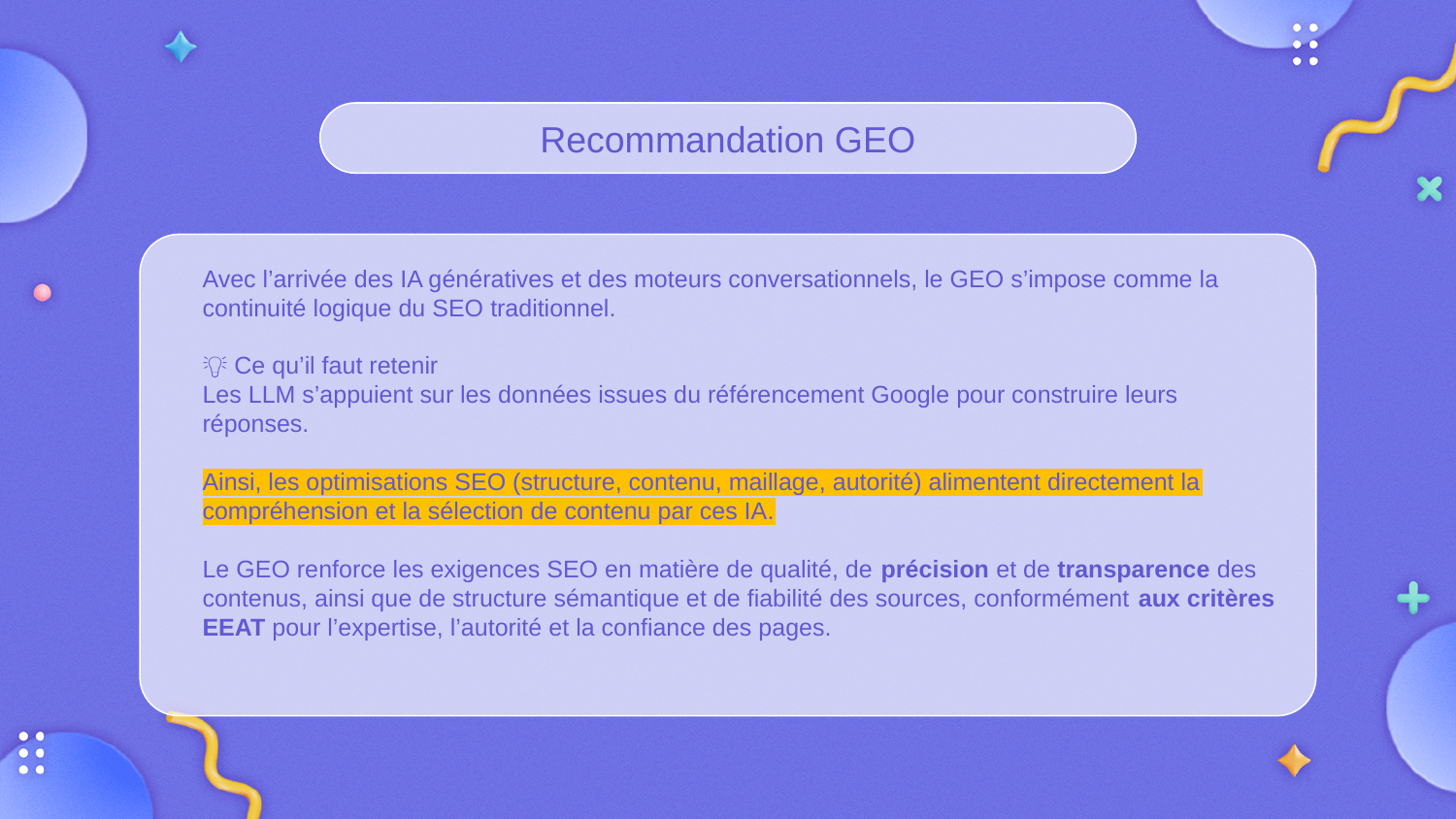

Recommandation GEO

Avec l’arrivée des IA génératives et des moteurs conversationnels, le GEO s’impose comme la continuité logique du SEO traditionnel.

💡 Ce qu’il faut retenir
Les LLM s’appuient sur les données issues du référencement Google pour construire leurs réponses.

Ainsi, les optimisations SEO (structure, contenu, maillage, autorité) alimentent directement la compréhension et la sélection de contenu par ces IA.

Le GEO renforce les exigences SEO en matière de qualité, de précision et de transparence des contenus, ainsi que de structure sémantique et de fiabilité des sources, conformément aux critères EEAT pour l’expertise, l’autorité et la confiance des pages.